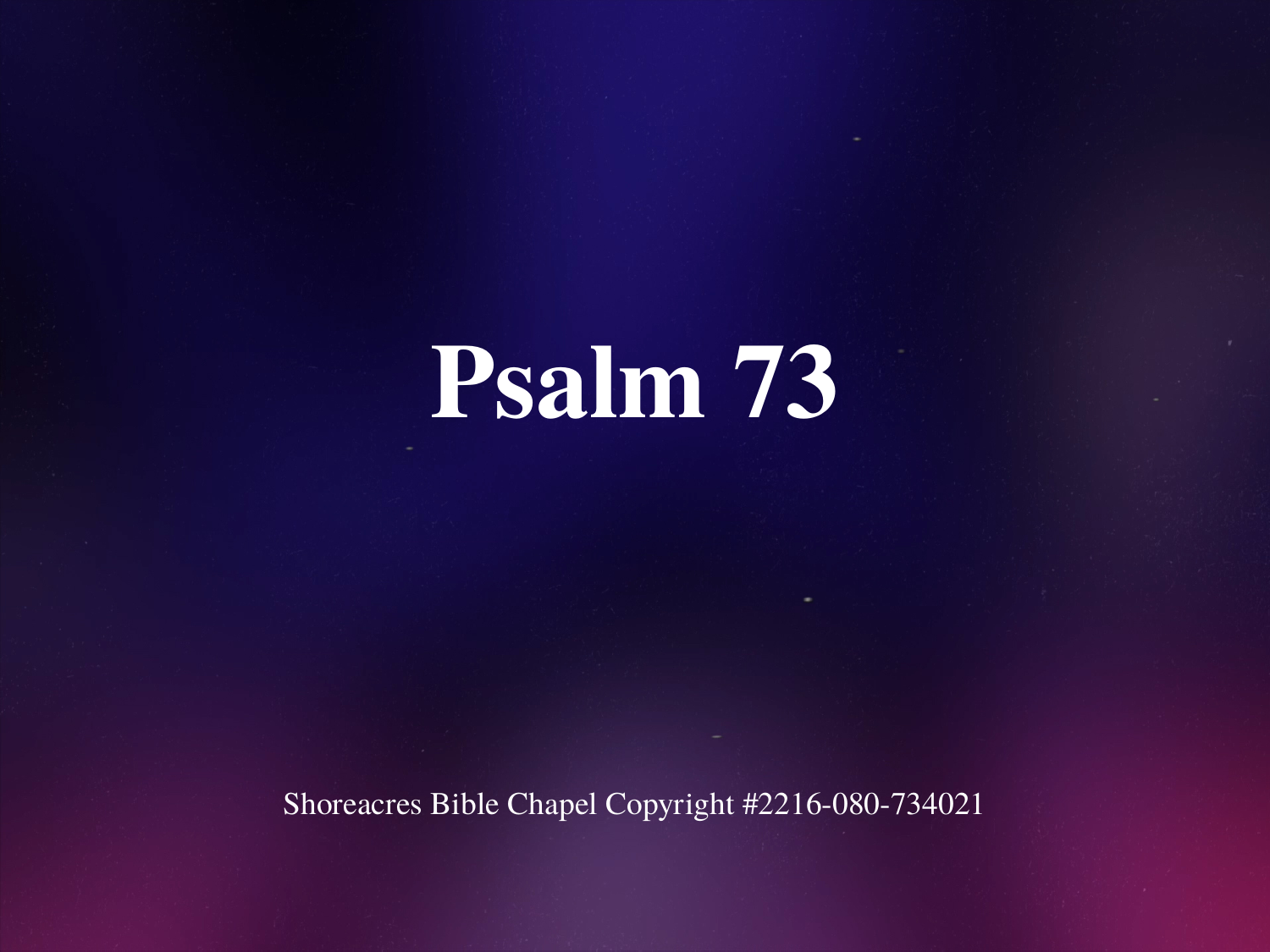

# Psalm 73

Shoreacres Bible Chapel Copyright #2216-080-734021